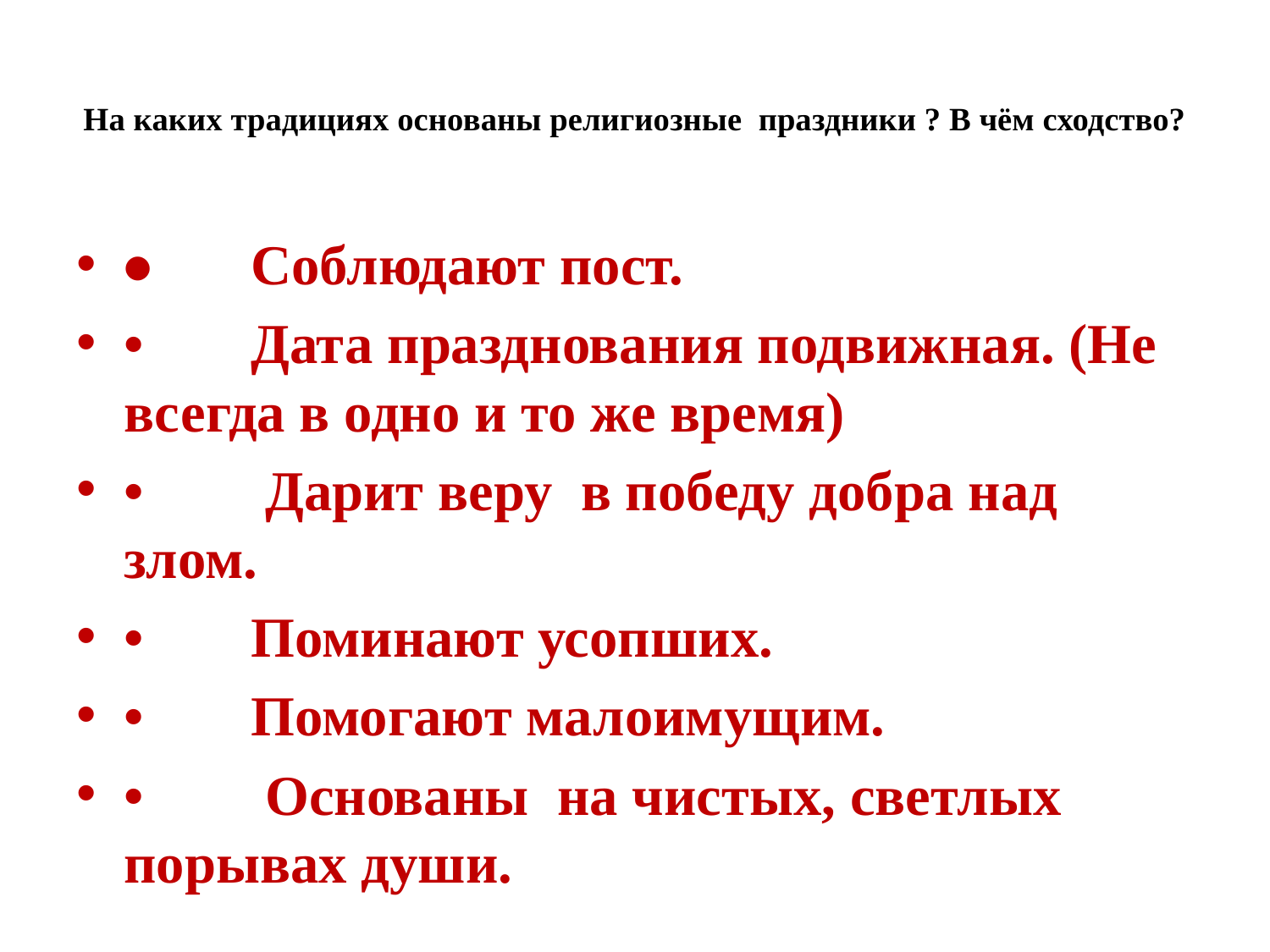

# На каких традициях основаны религиозные  праздники ? В чём сходство?
•	Соблюдают пост.
•	Дата празднования подвижная. (Не всегда в одно и то же время)
•	 Дарит веру  в победу добра над злом.
•	Поминают усопших.
•	Помогают малоимущим.
•	 Основаны  на чистых, светлых порывах души.